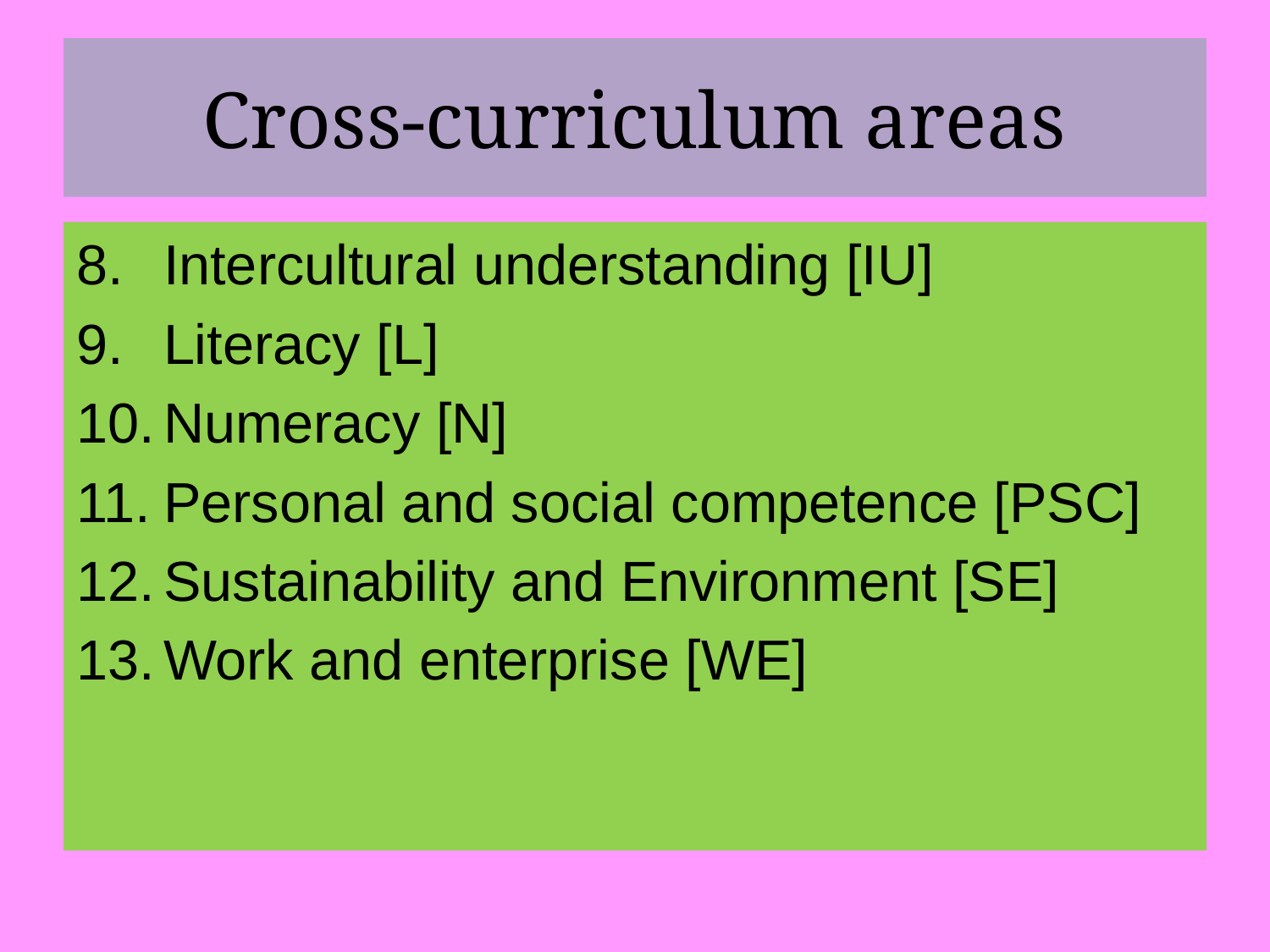

# Cross-curriculum areas
Intercultural understanding [IU]
Literacy [L]
Numeracy [N]
Personal and social competence [PSC]
Sustainability and Environment [SE]
Work and enterprise [WE]